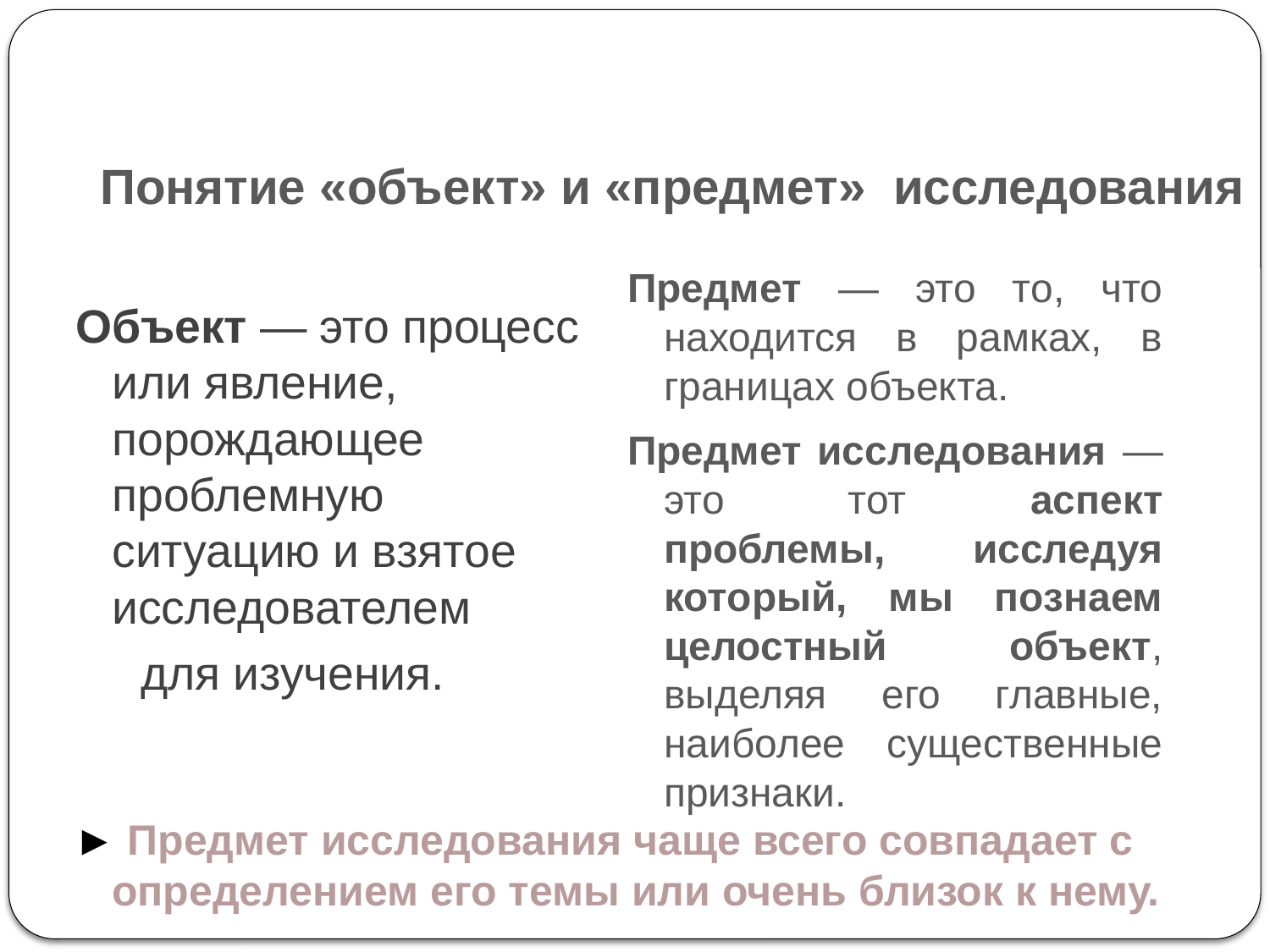

# Понятие «объект» и «предмет»  исследования
Предмет — это то, что находится в рамках, в границах объекта.

Предмет исследования — это тот аспект проблемы, исследуя который, мы познаем целостный объект, выделяя его главные, наиболее существенные признаки.

Объект — это процесс или явление, порождающее проблемную ситуацию и взятое исследователем
     для изучения.

► Предмет исследования чаще всего совпадает с определением его темы или очень близок к нему.